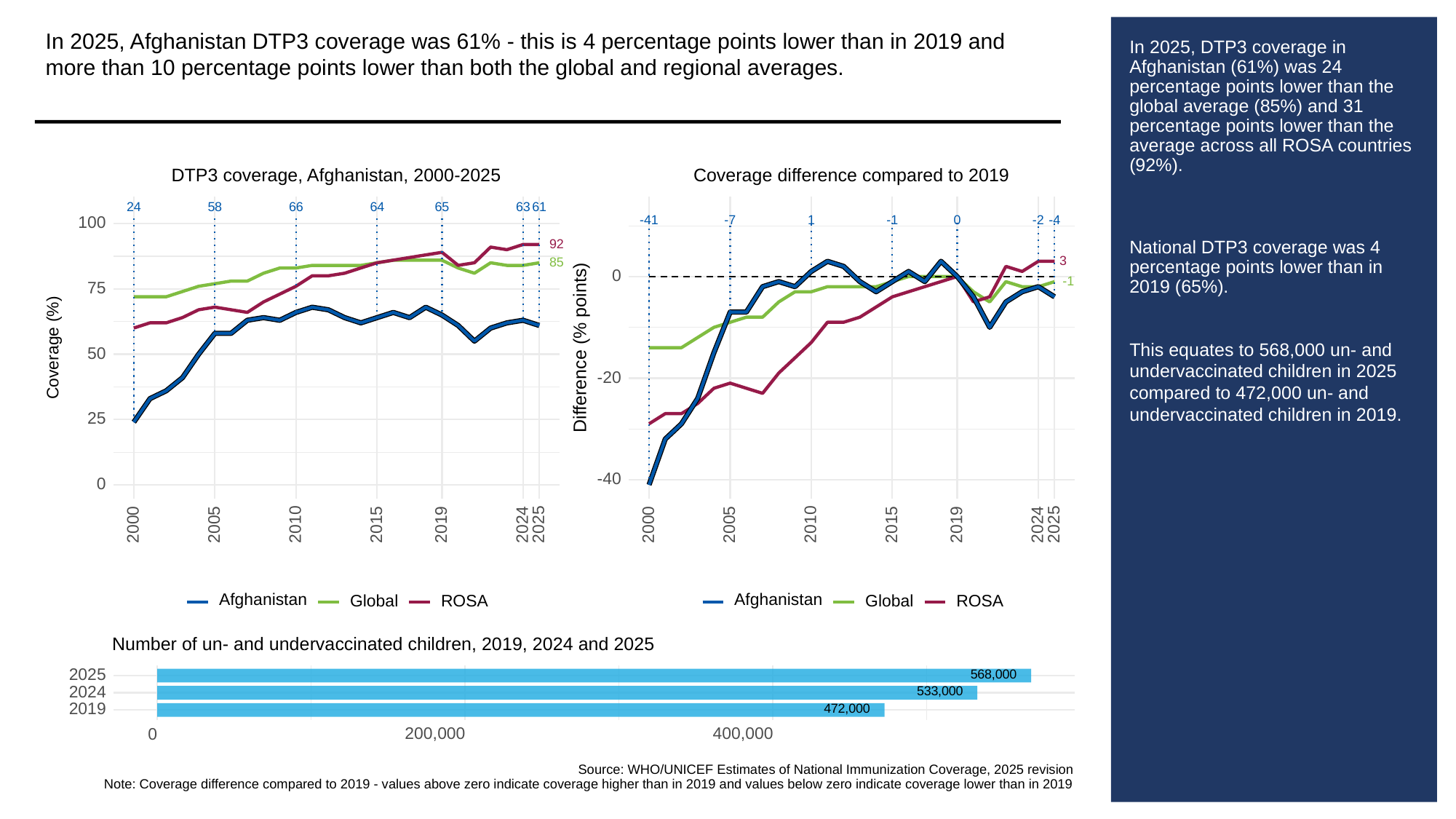

In 2025, Afghanistan DTP3 coverage was 61% - this is 4 percentage points lower than in 2019 and more than 10 percentage points lower than both the global and regional averages.
# In 2025, DTP3 coverage in Afghanistan (61%) was 24 percentage points lower than the global average (85%) and 31 percentage points lower than the average across all ROSA countries (92%).

National DTP3 coverage was 4 percentage points lower than in 2019 (65%).

This equates to 568,000 un- and undervaccinated children in 2025 compared to 472,000 un- and undervaccinated children in 2019.

DTP3 coverage, Afghanistan, 2000-2025
Coverage difference compared to 2019

63
58
66
64
65
61
24
0
-41
1
-1
-2
-4
-7
100

92

3
85

0

-1
75

Difference (% points)
Coverage (%)
50

-20

25

-40
0

2000
2005
2010
2015
2019
2024
2025
2000
2005
2010
2015
2019
2024
2025
Afghanistan
Afghanistan
ROSA
ROSA
Global
Global

Number of un- and undervaccinated children, 2019, 2024 and 2025

568,000
2025

533,000
2024

472,000
2019

200,000
400,000
0
Source: WHO/UNICEF Estimates of National Immunization Coverage, 2025 revision
Note: Coverage difference compared to 2019 - values above zero indicate coverage higher than in 2019 and values below zero indicate coverage lower than in 2019